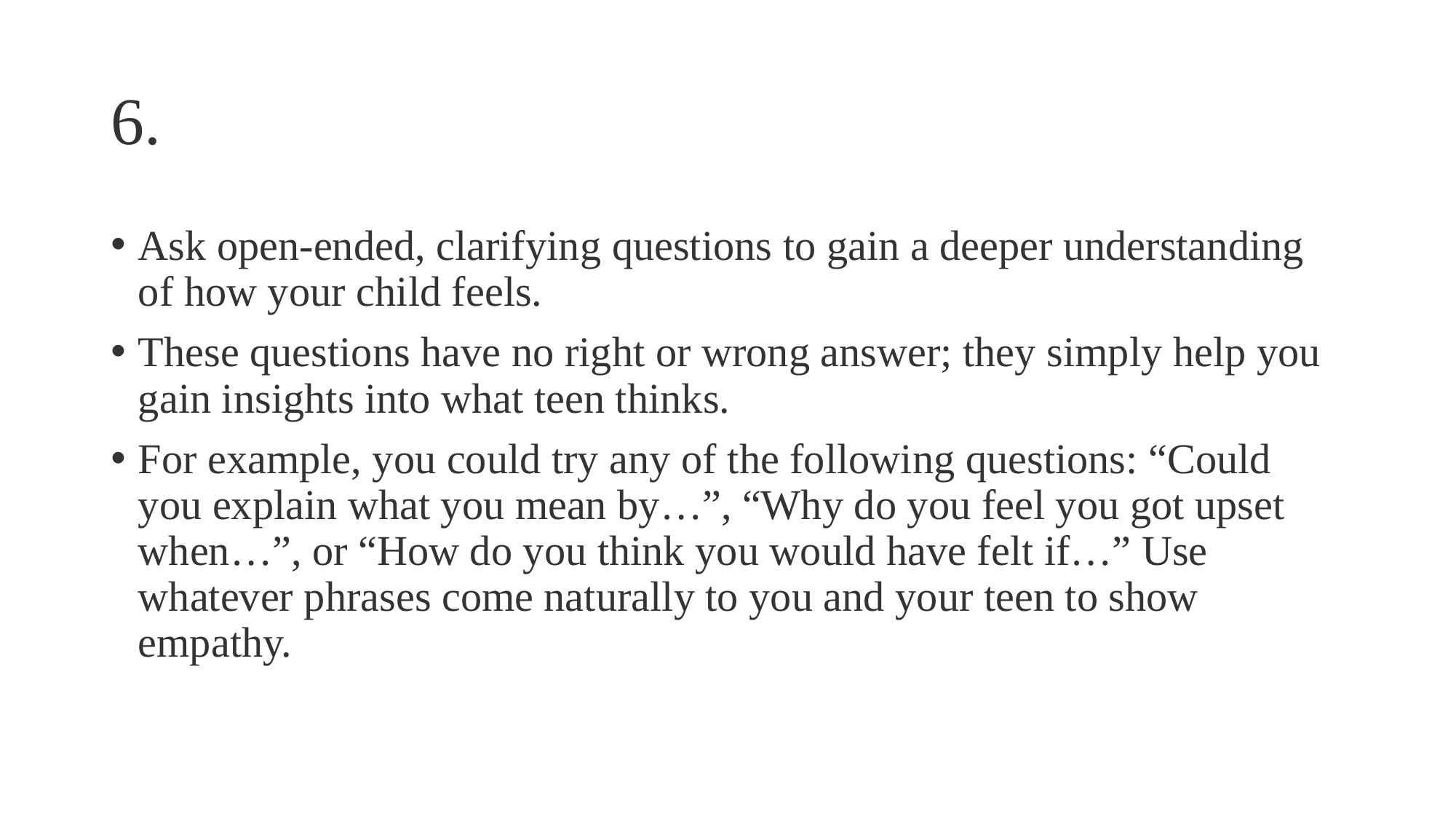

# 6.
Ask open-ended, clarifying questions to gain a deeper understanding of how your child feels.
These questions have no right or wrong answer; they simply help you gain insights into what teen thinks.
For example, you could try any of the following questions: “Could you explain what you mean by…”, “Why do you feel you got upset when…”, or “How do you think you would have felt if…” Use whatever phrases come naturally to you and your teen to show empathy.